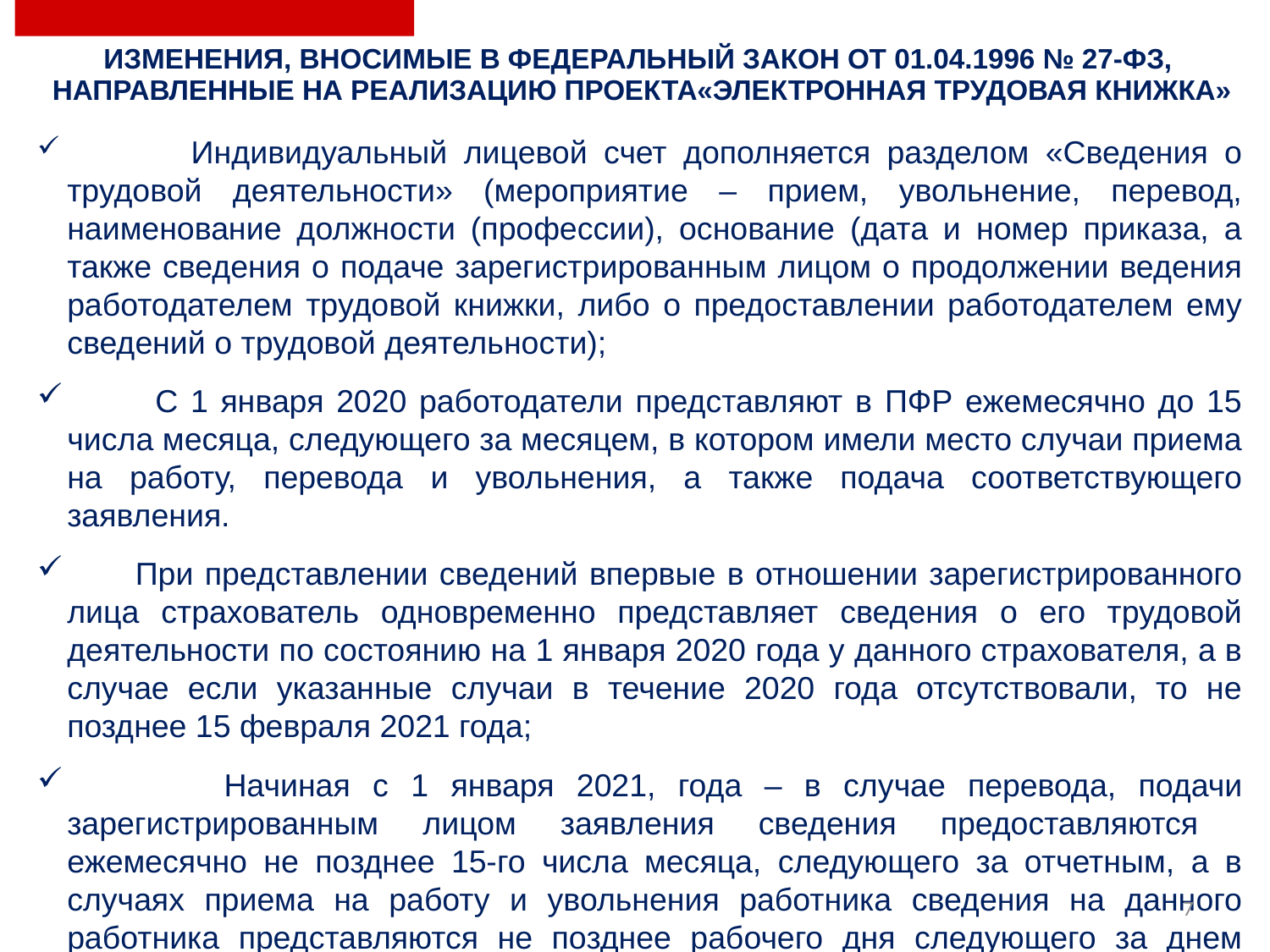

| ИЗМЕНЕНИЯ, ВНОСИМЫЕ В ФЕДЕРАЛЬНЫЙ ЗАКОН ОТ 01.04.1996 № 27-ФЗ, НАПРАВЛЕННЫЕ НА РЕАЛИЗАЦИЮ ПРОЕКТА«ЭЛЕКТРОННАЯ ТРУДОВАЯ КНИЖКА» |
| --- |
        Индивидуальный лицевой счет дополняется разделом «Сведения о трудовой деятельности» (мероприятие – прием, увольнение, перевод, наименование должности (профессии), основание (дата и номер приказа, а также сведения о подаче зарегистрированным лицом о продолжении ведения работодателем трудовой книжки, либо о предоставлении работодателем ему сведений о трудовой деятельности);

       С 1 января 2020 работодатели представляют в ПФР ежемесячно до 15 числа месяца, следующего за месяцем, в котором имели место случаи приема на работу, перевода и увольнения, а также подача соответствующего заявления.

      При представлении сведений впервые в отношении зарегистрированного лица страхователь одновременно представляет сведения о его трудовой деятельности по состоянию на 1 января 2020 года у данного страхователя, а в случае если указанные случаи в течение 2020 года отсутствовали, то не позднее 15 февраля 2021 года;

       Начиная с 1 января 2021, года – в случае перевода, подачи зарегистрированным лицом заявления сведения предоставляются  ежемесячно не позднее 15-го числа месяца, следующего за отчетным, а в случаях приема на работу и увольнения работника сведения на данного работника представляются не позднее рабочего дня следующего за днем издания соответствующего приказа (распоряжения);

7